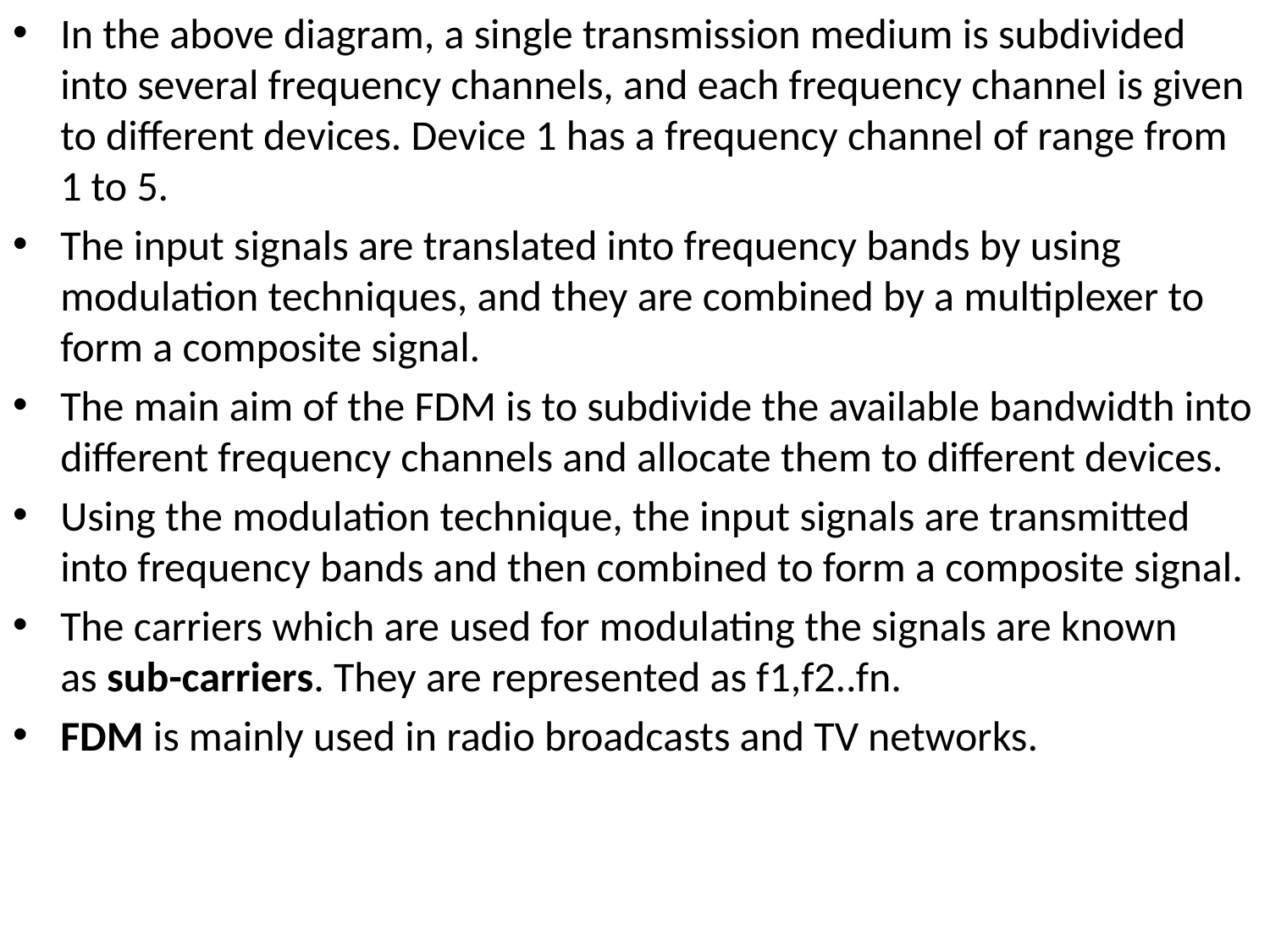

In the above diagram, a single transmission medium is subdivided into several frequency channels, and each frequency channel is given to different devices. Device 1 has a frequency channel of range from 1 to 5.
The input signals are translated into frequency bands by using modulation techniques, and they are combined by a multiplexer to form a composite signal.
The main aim of the FDM is to subdivide the available bandwidth into different frequency channels and allocate them to different devices.
Using the modulation technique, the input signals are transmitted into frequency bands and then combined to form a composite signal.
The carriers which are used for modulating the signals are known as sub-carriers. They are represented as f1,f2..fn.
FDM is mainly used in radio broadcasts and TV networks.

#